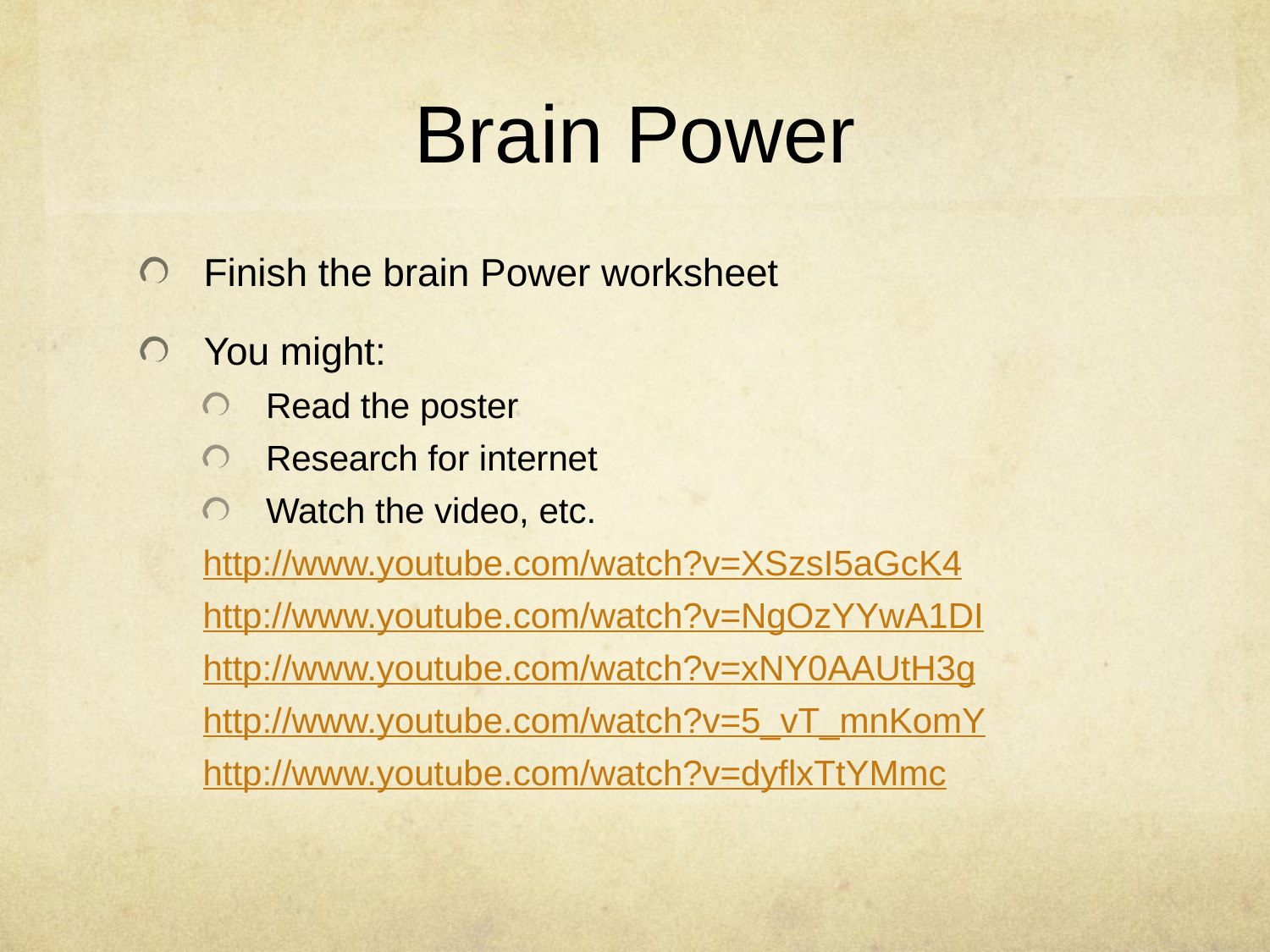

# Brain Power
Finish the brain Power worksheet
You might:
Read the poster
Research for internet
Watch the video, etc.
http://www.youtube.com/watch?v=XSzsI5aGcK4
http://www.youtube.com/watch?v=NgOzYYwA1DI
http://www.youtube.com/watch?v=xNY0AAUtH3g
http://www.youtube.com/watch?v=5_vT_mnKomY
http://www.youtube.com/watch?v=dyflxTtYMmc